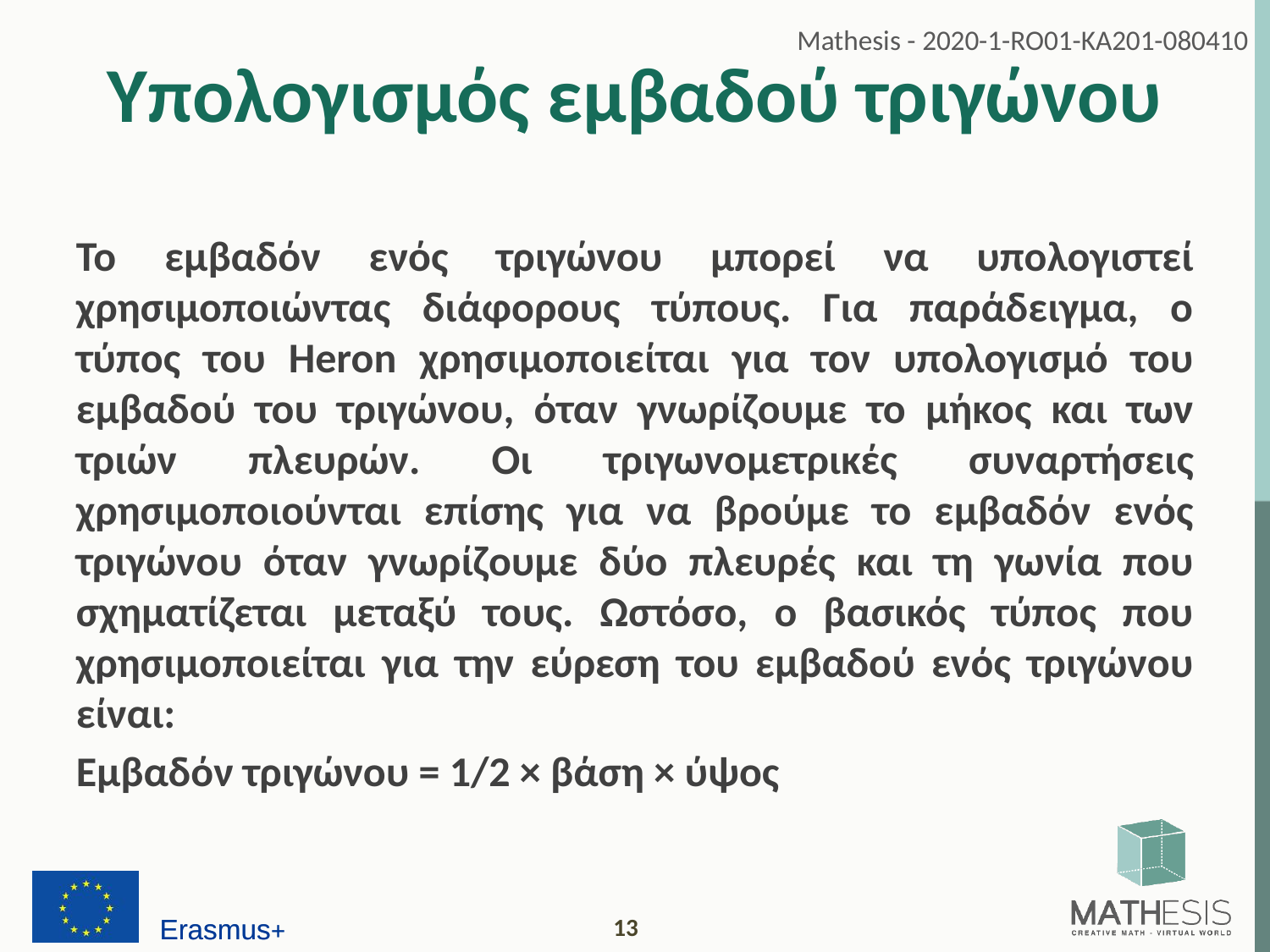

# Υπολογισμός εμβαδού τριγώνου
Το εμβαδόν ενός τριγώνου μπορεί να υπολογιστεί χρησιμοποιώντας διάφορους τύπους. Για παράδειγμα, ο τύπος του Heron χρησιμοποιείται για τον υπολογισμό του εμβαδού του τριγώνου, όταν γνωρίζουμε το μήκος και των τριών πλευρών. Οι τριγωνομετρικές συναρτήσεις χρησιμοποιούνται επίσης για να βρούμε το εμβαδόν ενός τριγώνου όταν γνωρίζουμε δύο πλευρές και τη γωνία που σχηματίζεται μεταξύ τους. Ωστόσο, ο βασικός τύπος που χρησιμοποιείται για την εύρεση του εμβαδού ενός τριγώνου είναι:
Εμβαδόν τριγώνου = 1/2 × βάση × ύψος